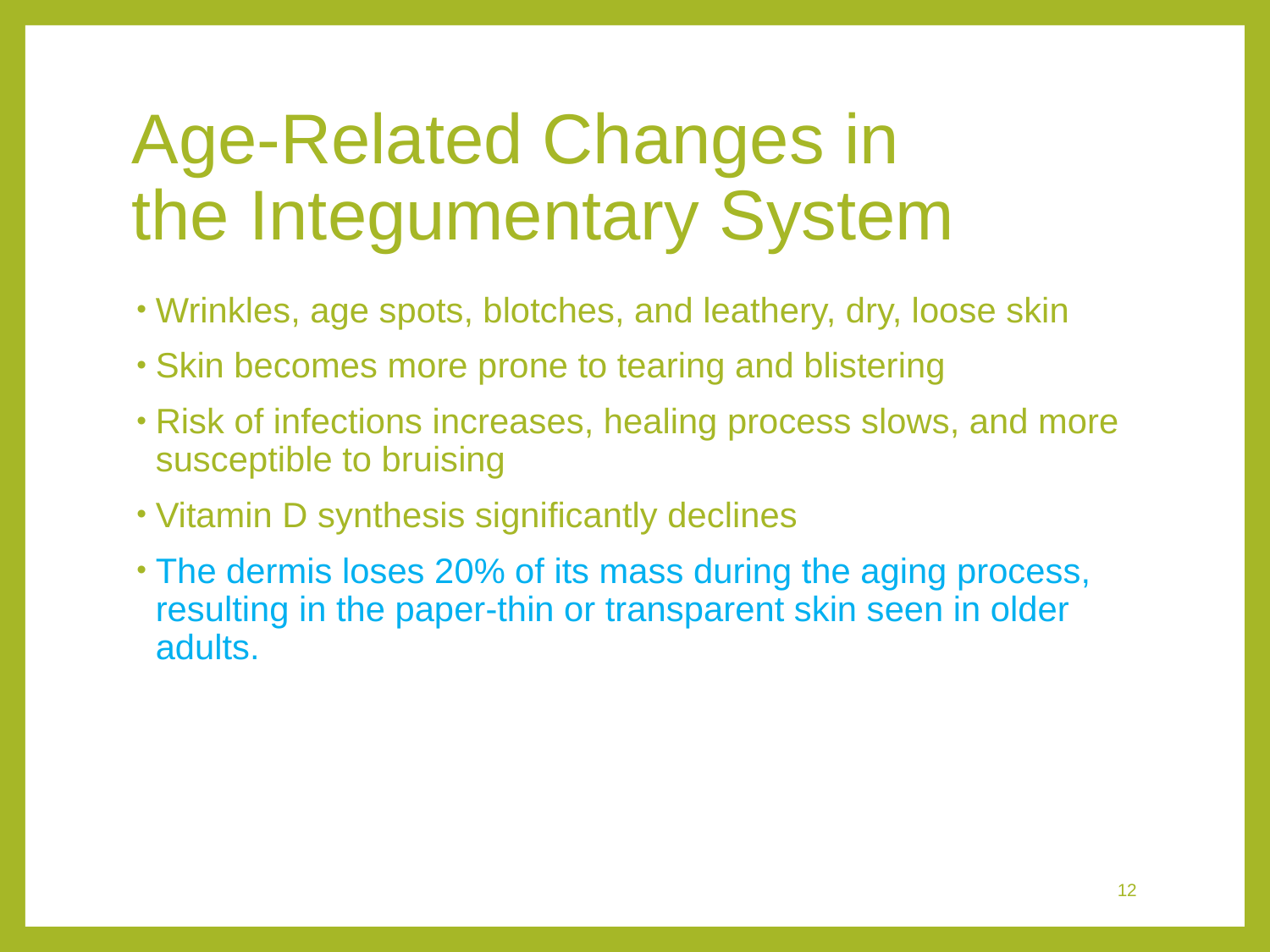

# Age-Related Changes in the Integumentary System
Wrinkles, age spots, blotches, and leathery, dry, loose skin
Skin becomes more prone to tearing and blistering
Risk of infections increases, healing process slows, and more susceptible to bruising
Vitamin D synthesis significantly declines
The dermis loses 20% of its mass during the aging process, resulting in the paper-thin or transparent skin seen in older adults.

 12